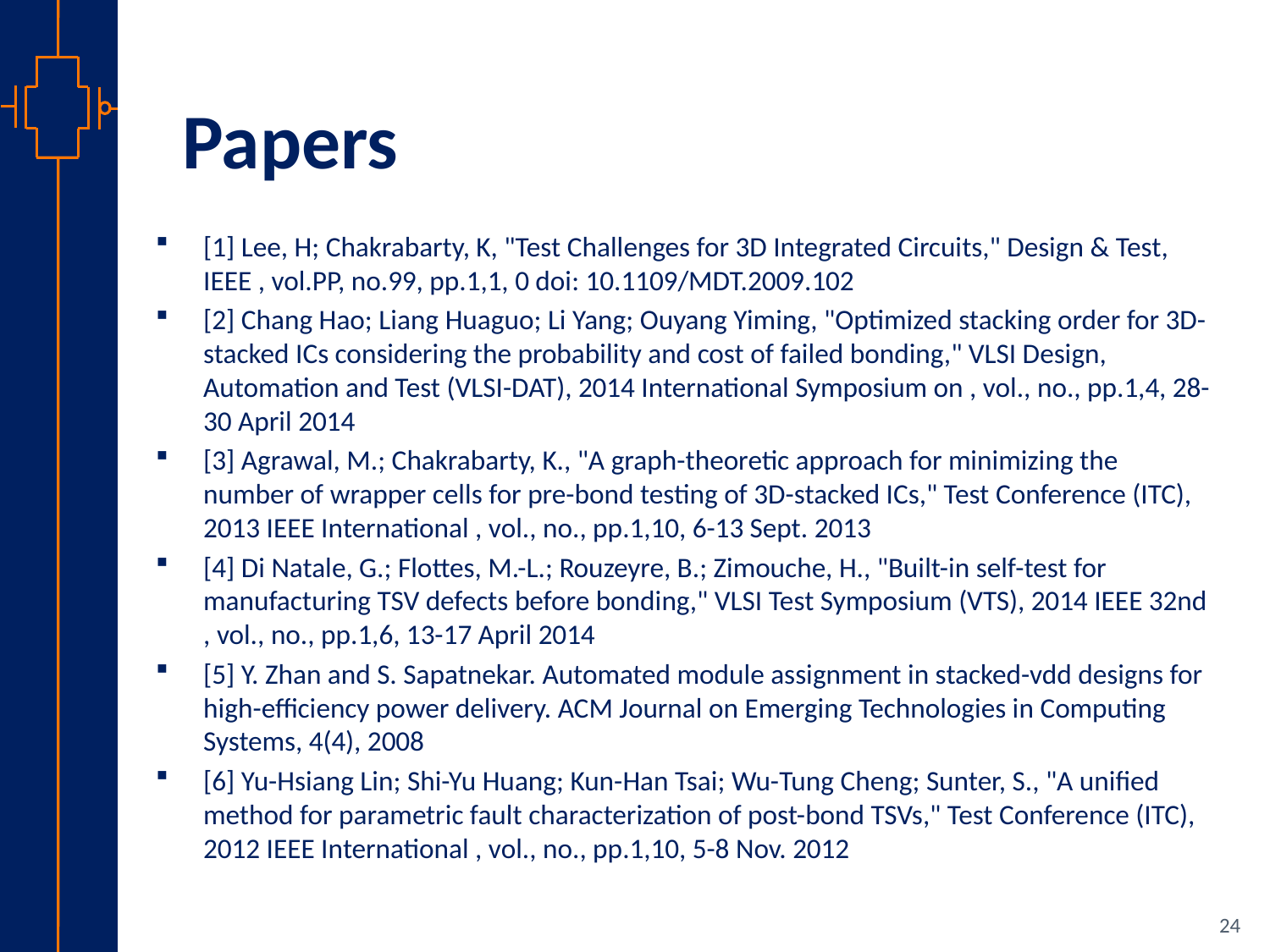

# Papers
[1] Lee, H; Chakrabarty, K, "Test Challenges for 3D Integrated Circuits," Design & Test, IEEE , vol.PP, no.99, pp.1,1, 0 doi: 10.1109/MDT.2009.102
[2] Chang Hao; Liang Huaguo; Li Yang; Ouyang Yiming, "Optimized stacking order for 3D-stacked ICs considering the probability and cost of failed bonding," VLSI Design, Automation and Test (VLSI-DAT), 2014 International Symposium on , vol., no., pp.1,4, 28-30 April 2014
[3] Agrawal, M.; Chakrabarty, K., "A graph-theoretic approach for minimizing the number of wrapper cells for pre-bond testing of 3D-stacked ICs," Test Conference (ITC), 2013 IEEE International , vol., no., pp.1,10, 6-13 Sept. 2013
[4] Di Natale, G.; Flottes, M.-L.; Rouzeyre, B.; Zimouche, H., "Built-in self-test for manufacturing TSV defects before bonding," VLSI Test Symposium (VTS), 2014 IEEE 32nd , vol., no., pp.1,6, 13-17 April 2014
[5] Y. Zhan and S. Sapatnekar. Automated module assignment in stacked-vdd designs for high-efficiency power delivery. ACM Journal on Emerging Technologies in Computing Systems, 4(4), 2008
[6] Yu-Hsiang Lin; Shi-Yu Huang; Kun-Han Tsai; Wu-Tung Cheng; Sunter, S., "A unified method for parametric fault characterization of post-bond TSVs," Test Conference (ITC), 2012 IEEE International , vol., no., pp.1,10, 5-8 Nov. 2012
24